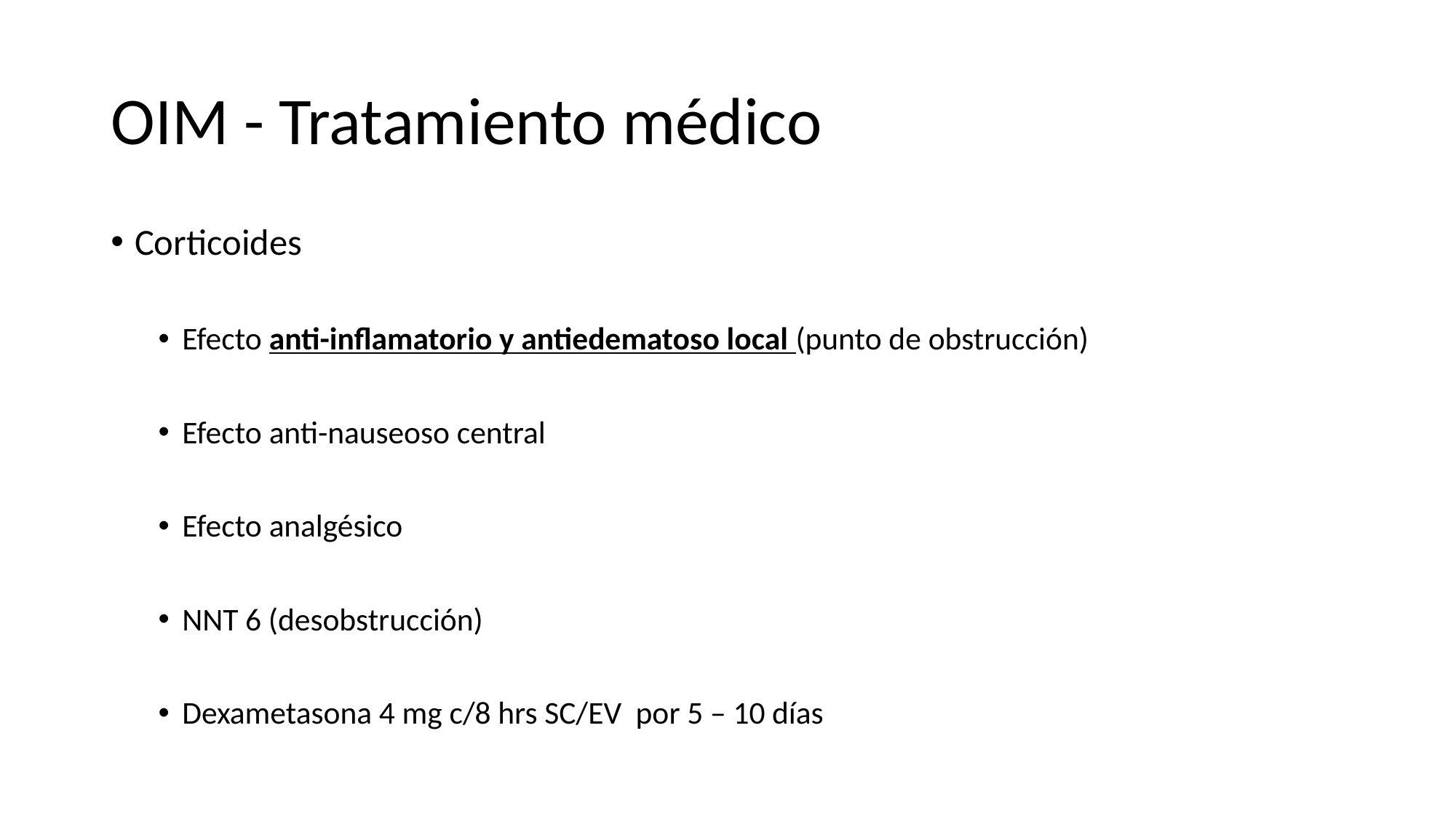

# OIM - Tratamiento médico
Corticoides

Efecto anti-inflamatorio y antiedematoso local (punto de obstrucción)

Efecto anti-nauseoso central

Efecto analgésico

NNT 6 (desobstrucción)

Dexametasona 4 mg c/8 hrs SC/EV  por 5 – 10 días